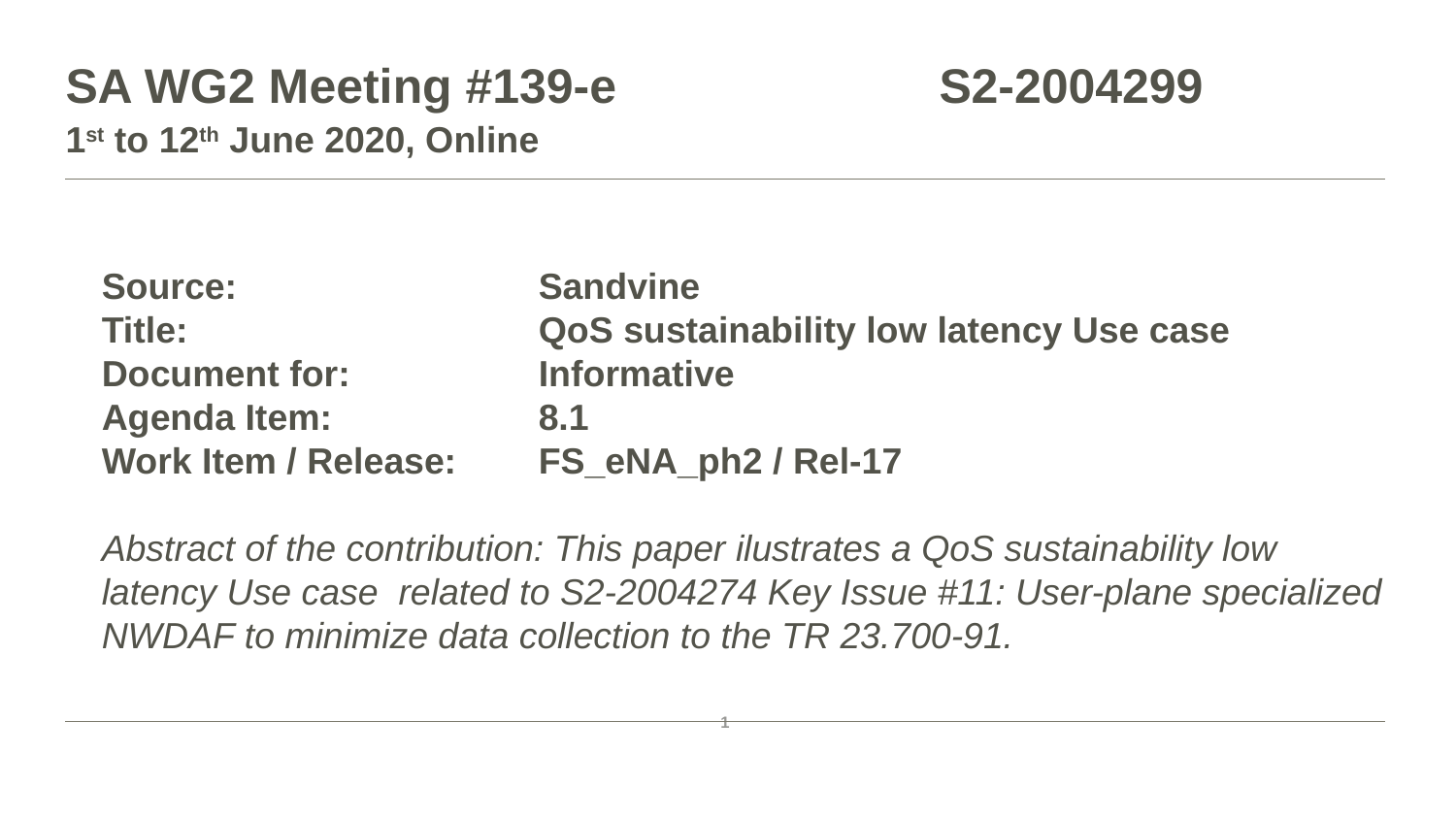

# SA WG2 Meeting #139-e			S2-2004299
1st to 12th June 2020, Online
Source:			Sandvine
Title:			QoS sustainability low latency Use case
Document for:		Informative
Agenda Item:		8.1
Work Item / Release:	FS_eNA_ph2 / Rel-17

Abstract of the contribution: This paper ilustrates a QoS sustainability low latency Use case  related to S2-2004274 Key Issue #11: User-plane specialized NWDAF to minimize data collection to the TR 23.700-91.

1